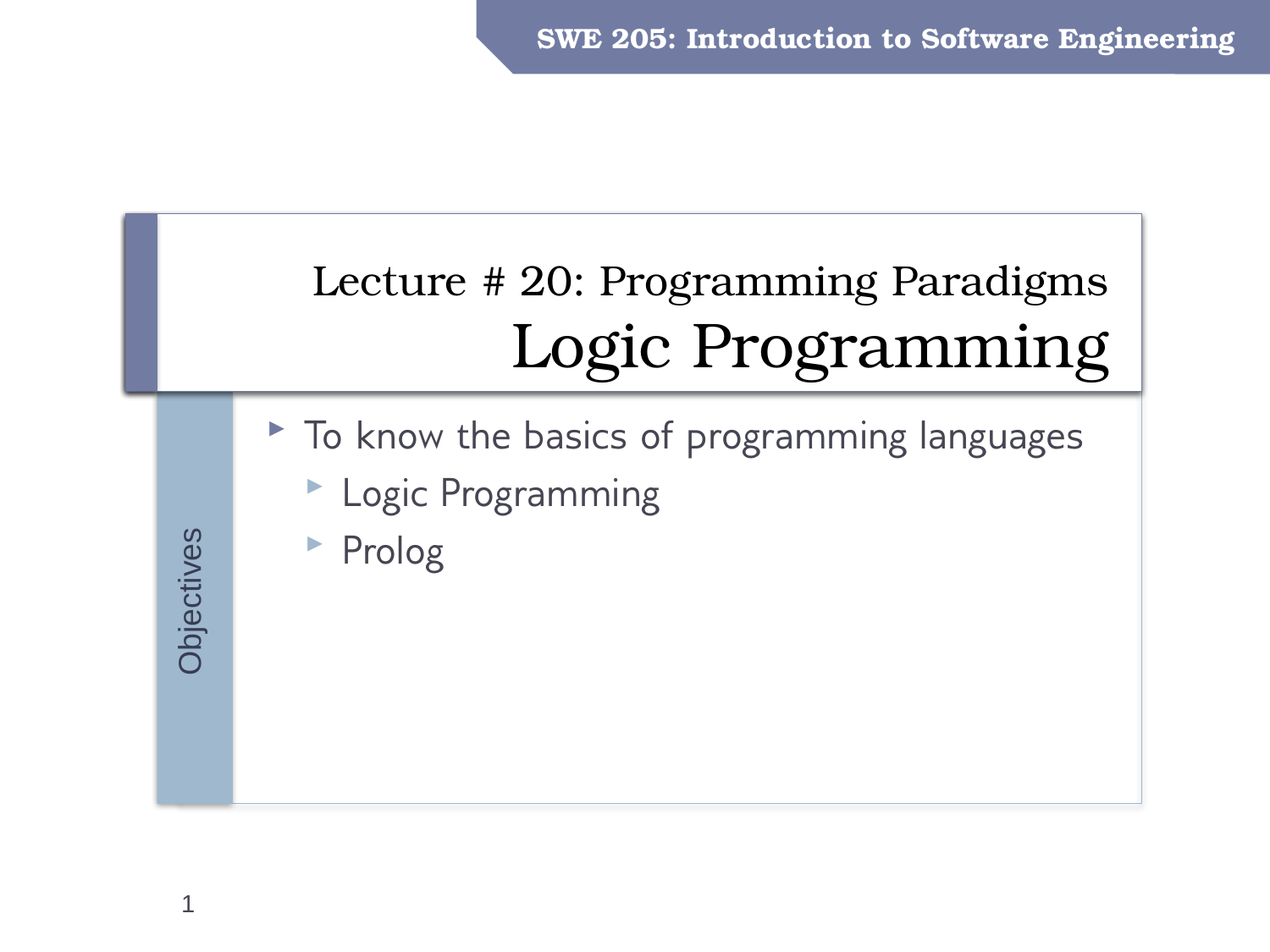

SWE 205: Introduction to Software Engineering
# Lecture # 20: Programming Paradigms Logic Programming
To know the basics of programming languages
Logic Programming
Prolog
1